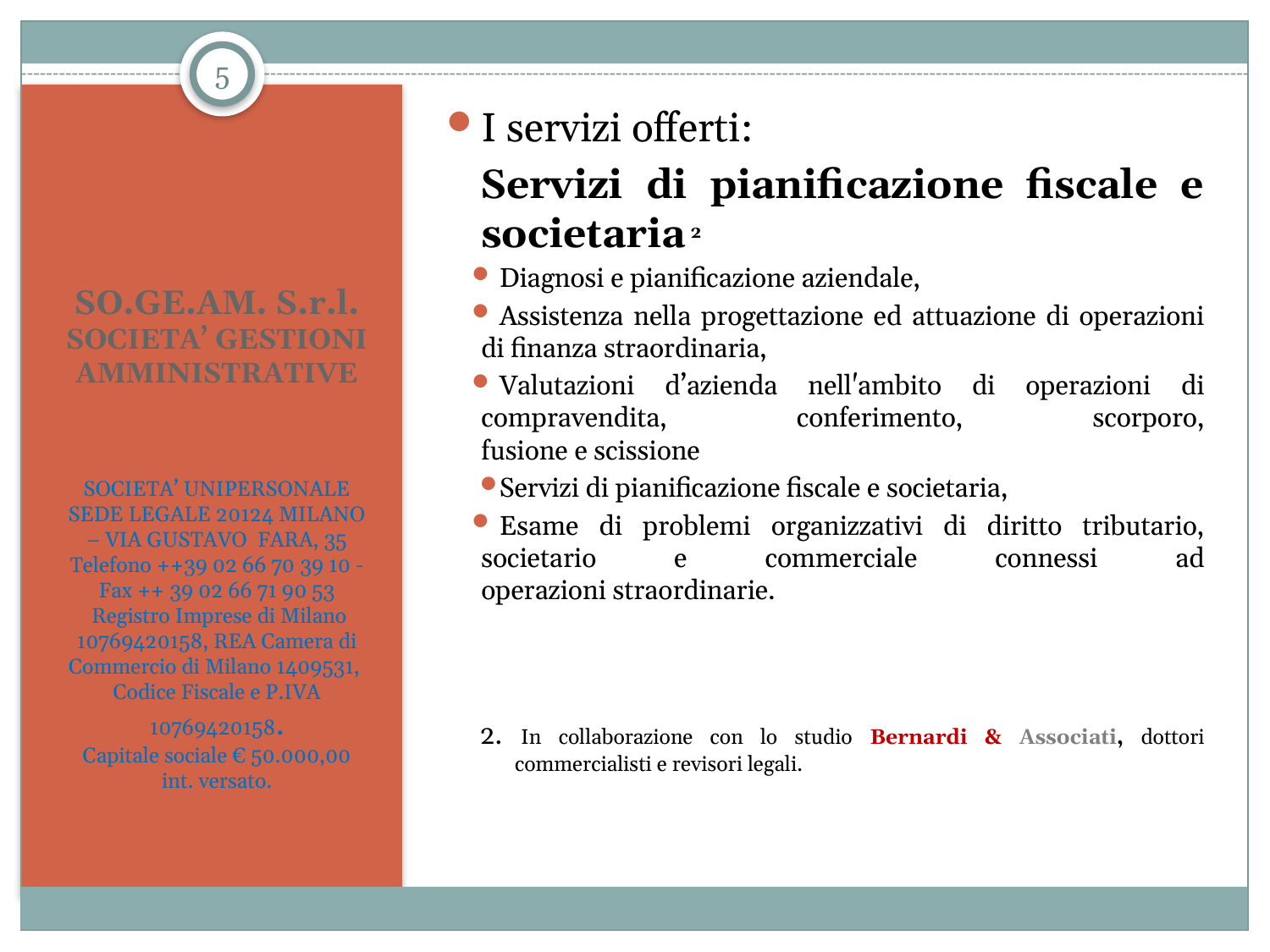

5
I servizi offerti:
Servizi di pianificazione fiscale e societaria 2
Diagnosi e pianificazione aziendale,
Assistenza nella progettazione ed attuazione di operazioni di finanza straordinaria,
Valutazioni d’azienda nell'ambito di operazioni di compravendita, conferimento, scorporo,
fusione e scissione
Servizi di pianificazione fiscale e societaria,
Esame di problemi organizzativi di diritto tributario, societario e commerciale connessi ad
operazioni straordinarie.

2. In collaborazione con lo studio Bernardi & Associati, dottori commercialisti e revisori legali.

#
SO.GE.AM. S.r.l.
SOCIETA’ GESTIONI AMMINISTRATIVE
SOCIETA’ UNIPERSONALE
SEDE LEGALE 20124 MILANO – VIA GUSTAVO  FARA, 35
Telefono ++39 02 66 70 39 10 - Fax ++ 39 02 66 71 90 53
 Registro Imprese di Milano 10769420158, REA Camera di Commercio di Milano 1409531,
Codice Fiscale e P.IVA 10769420158.
Capitale sociale € 50.000,00 int. versato.